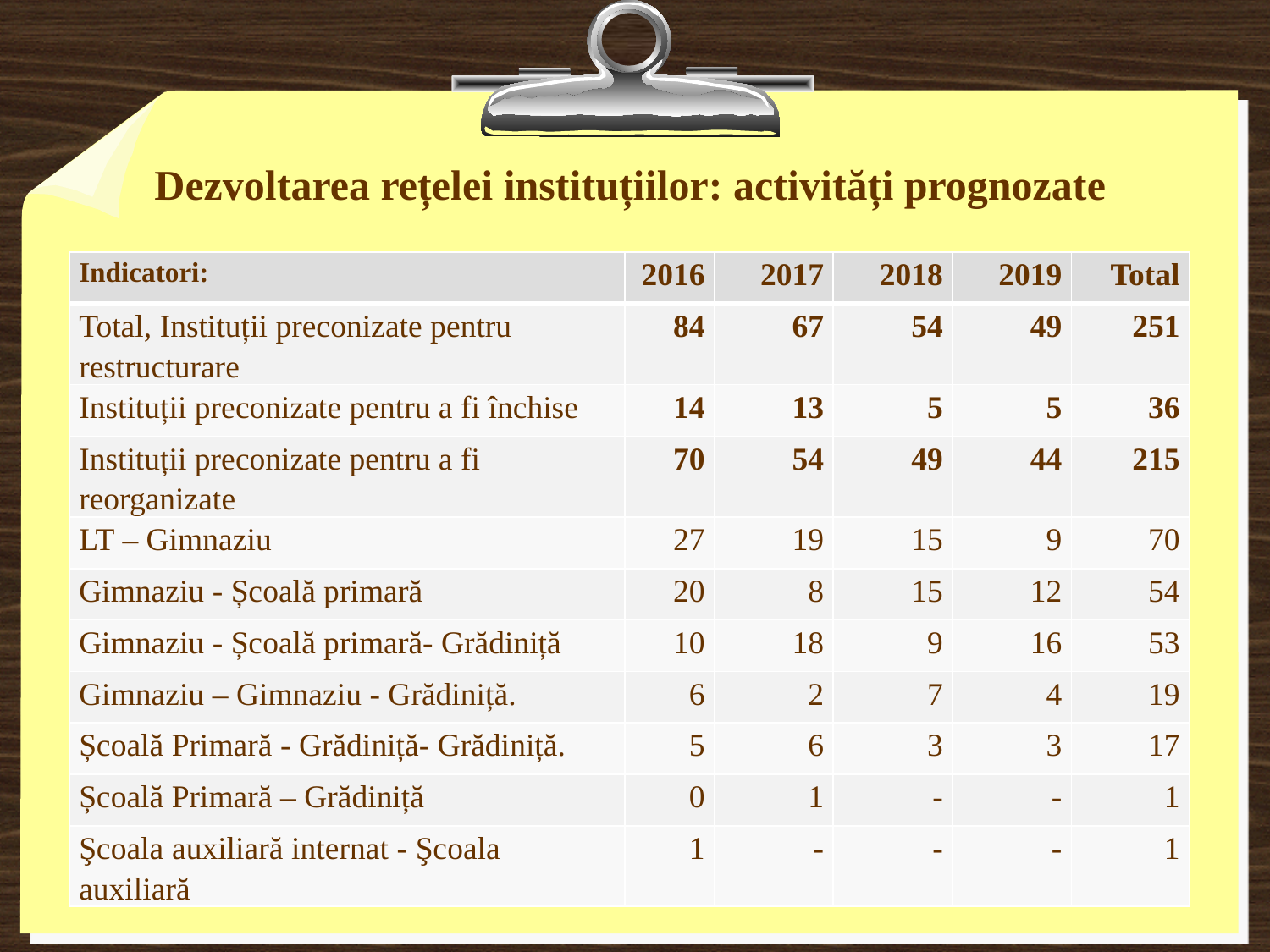

# Dezvoltarea rețelei instituțiilor: activități prognozate
| Indicatori: | 2016 | 2017 | 2018 | 2019 | Total |
| --- | --- | --- | --- | --- | --- |
| Total, Instituții preconizate pentru restructurare | 84 | 67 | 54 | 49 | 251 |
| Instituții preconizate pentru a fi închise | 14 | 13 | 5 | 5 | 36 |
| Instituții preconizate pentru a fi reorganizate | 70 | 54 | 49 | 44 | 215 |
| LT – Gimnaziu | 27 | 19 | 15 | 9 | 70 |
| Gimnaziu - Școală primară | 20 | 8 | 15 | 12 | 54 |
| Gimnaziu - Școală primară- Grădiniță | 10 | 18 | 9 | 16 | 53 |
| Gimnaziu – Gimnaziu - Grădiniță. | 6 | 2 | 7 | 4 | 19 |
| Școală Primară - Grădiniță- Grădiniță. | 5 | 6 | 3 | 3 | 17 |
| Școală Primară – Grădiniță | 0 | 1 | - | - | 1 |
| Şcoala auxiliară internat - Şcoala auxiliară | 1 | - | - | - | 1 |